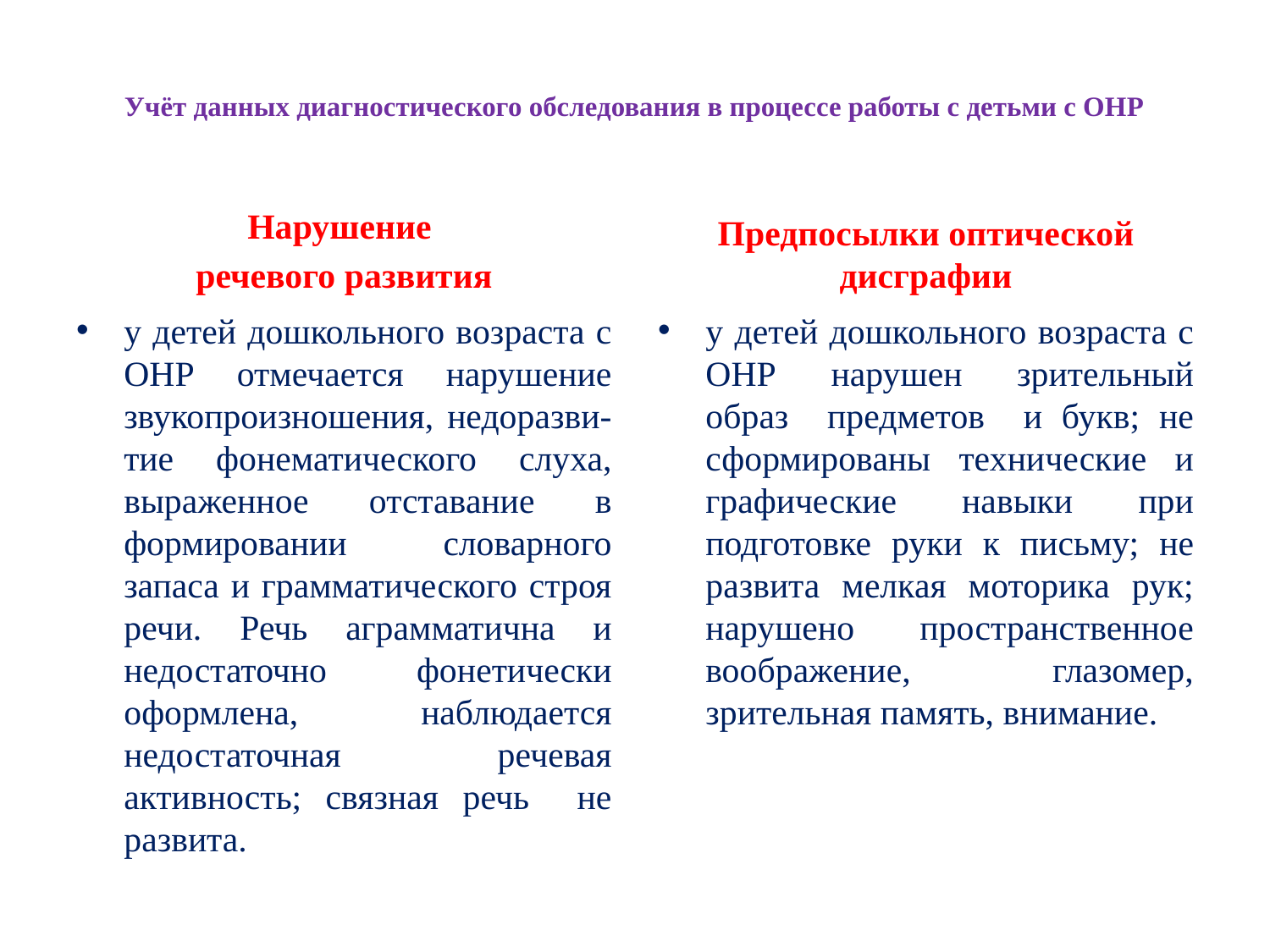

# Учёт данных диагностического обследования в процессе работы с детьми с ОНР
Нарушение
речевого развития
Предпосылки оптической дисграфии
у детей дошкольного возраста с ОНР отмечается нарушение звукопроизношения, недоразви-тие фонематического слуха, выраженное отставание в формировании словарного запаса и грамматического строя речи. Речь аграмматична и недостаточно фонетически оформлена, наблюдается недостаточная речевая активность; связная речь  не развита.
у детей дошкольного возраста с ОНР нарушен зрительный образ  предметов  и букв; не сформированы технические и графические навыки при подготовке руки к письму; не развита мелкая моторика рук; нарушено  пространственное воображение, глазомер, зрительная память, внимание.